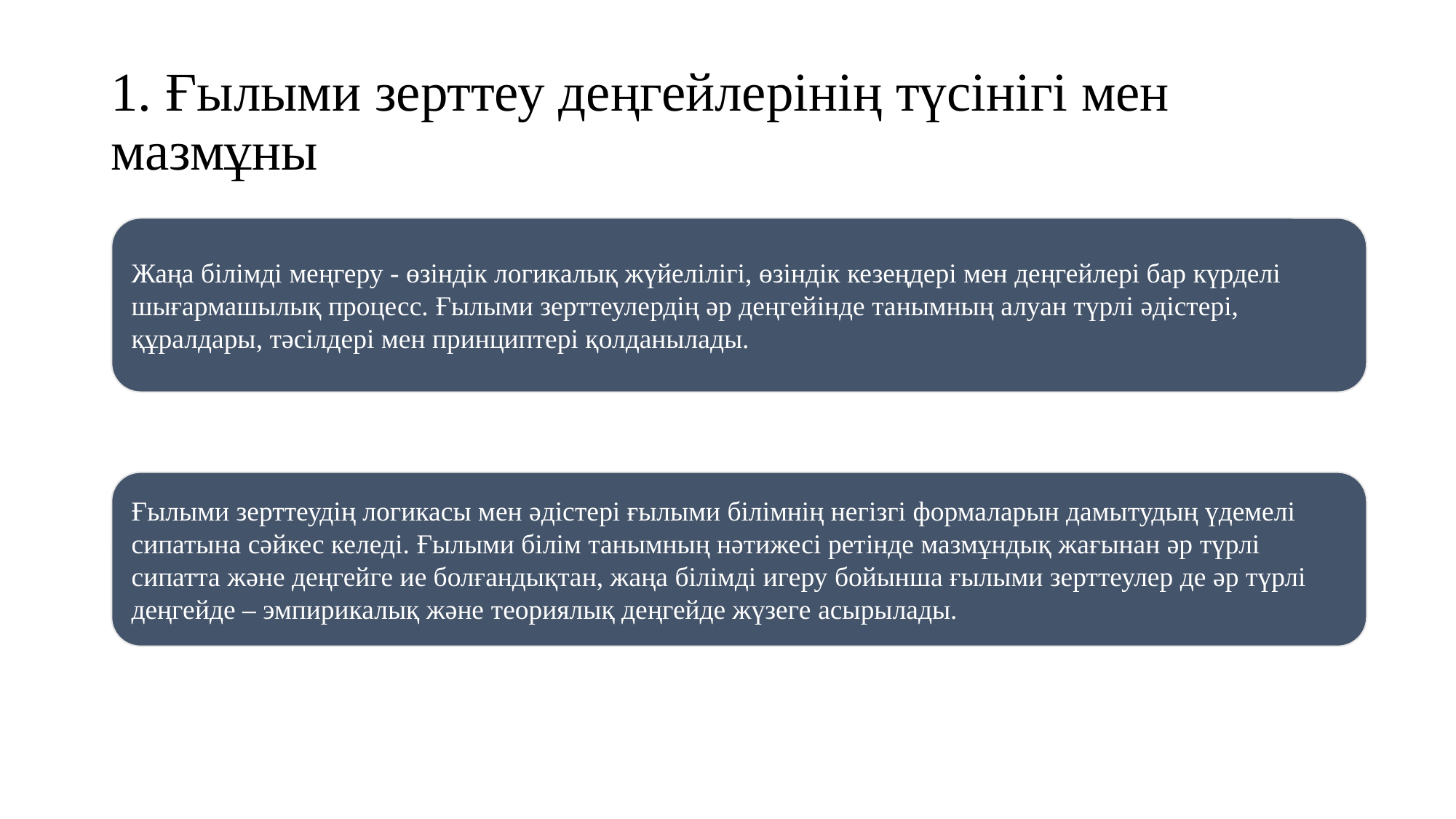

# 1. Ғылыми зерттеу деңгейлерінің түсінігі мен мазмұны
Жаңа білімді меңгеру - өзіндік логикалық жүйелілігі, өзіндік кезеңдері мен деңгейлері бар күрделі шығармашылық процесс. Ғылыми зерттеулердің әр деңгейінде танымның алуан түрлі әдістері, құралдары, тәсілдері мен принциптері қолданылады.
Ғылыми зерттеудің логикасы мен әдістері ғылыми білімнің негізгі формаларын дамытудың үдемелі сипатына сәйкес келеді. Ғылыми білім танымның нәтижесі ретінде мазмұндық жағынан әр түрлі сипатта және деңгейге ие болғандықтан, жаңа білімді игеру бойынша ғылыми зерттеулер де әр түрлі деңгейде – эмпирикалық және теориялық деңгейде жүзеге асырылады.